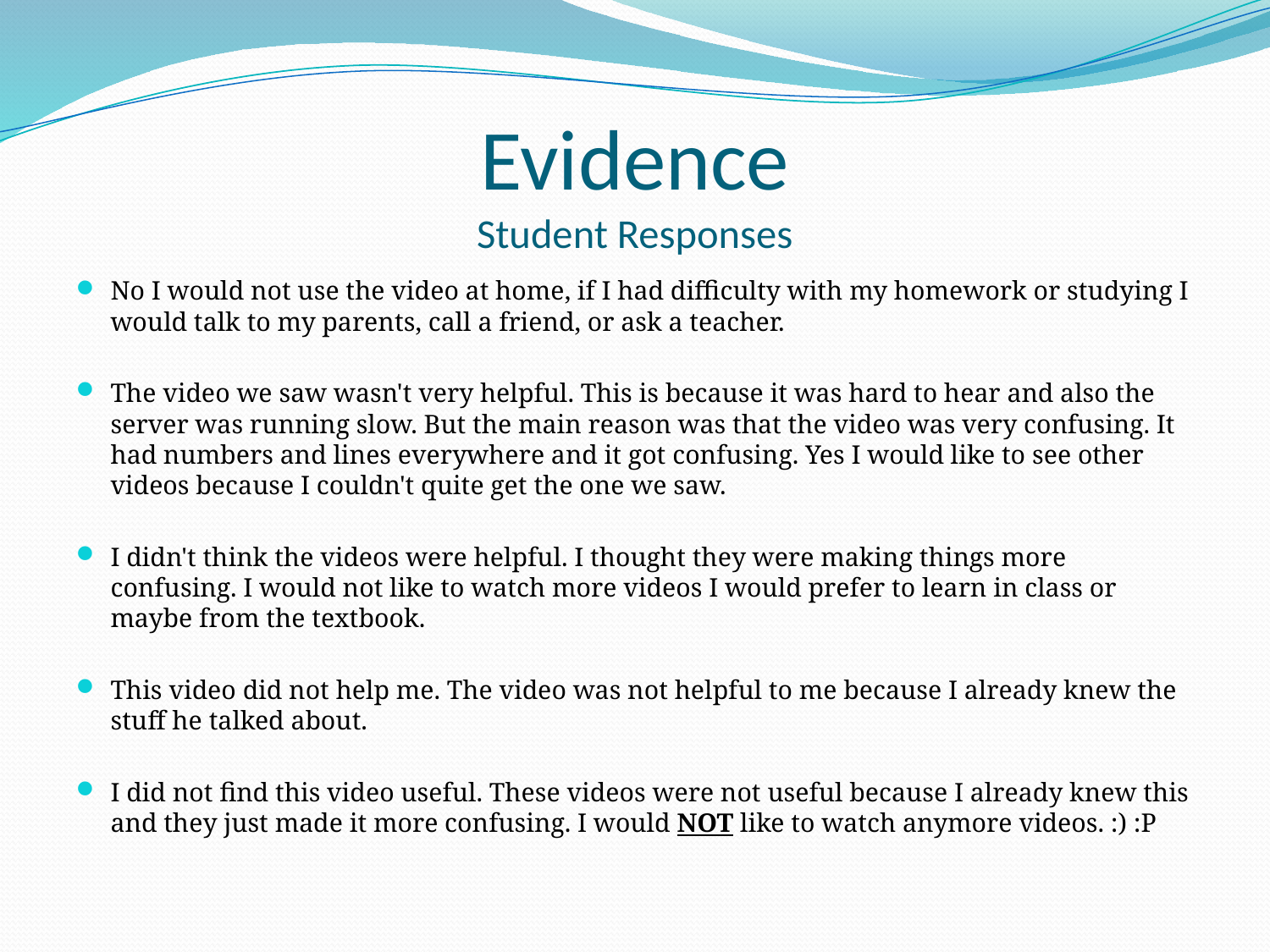

# Evidence Student Responses
No I would not use the video at home, if I had difficulty with my homework or studying I would talk to my parents, call a friend, or ask a teacher.

The video we saw wasn't very helpful. This is because it was hard to hear and also the server was running slow. But the main reason was that the video was very confusing. It had numbers and lines everywhere and it got confusing. Yes I would like to see other videos because I couldn't quite get the one we saw.

I didn't think the videos were helpful. I thought they were making things more confusing. I would not like to watch more videos I would prefer to learn in class or maybe from the textbook.

This video did not help me. The video was not helpful to me because I already knew the stuff he talked about.

I did not find this video useful. These videos were not useful because I already knew this and they just made it more confusing. I would NOT like to watch anymore videos. :) :P